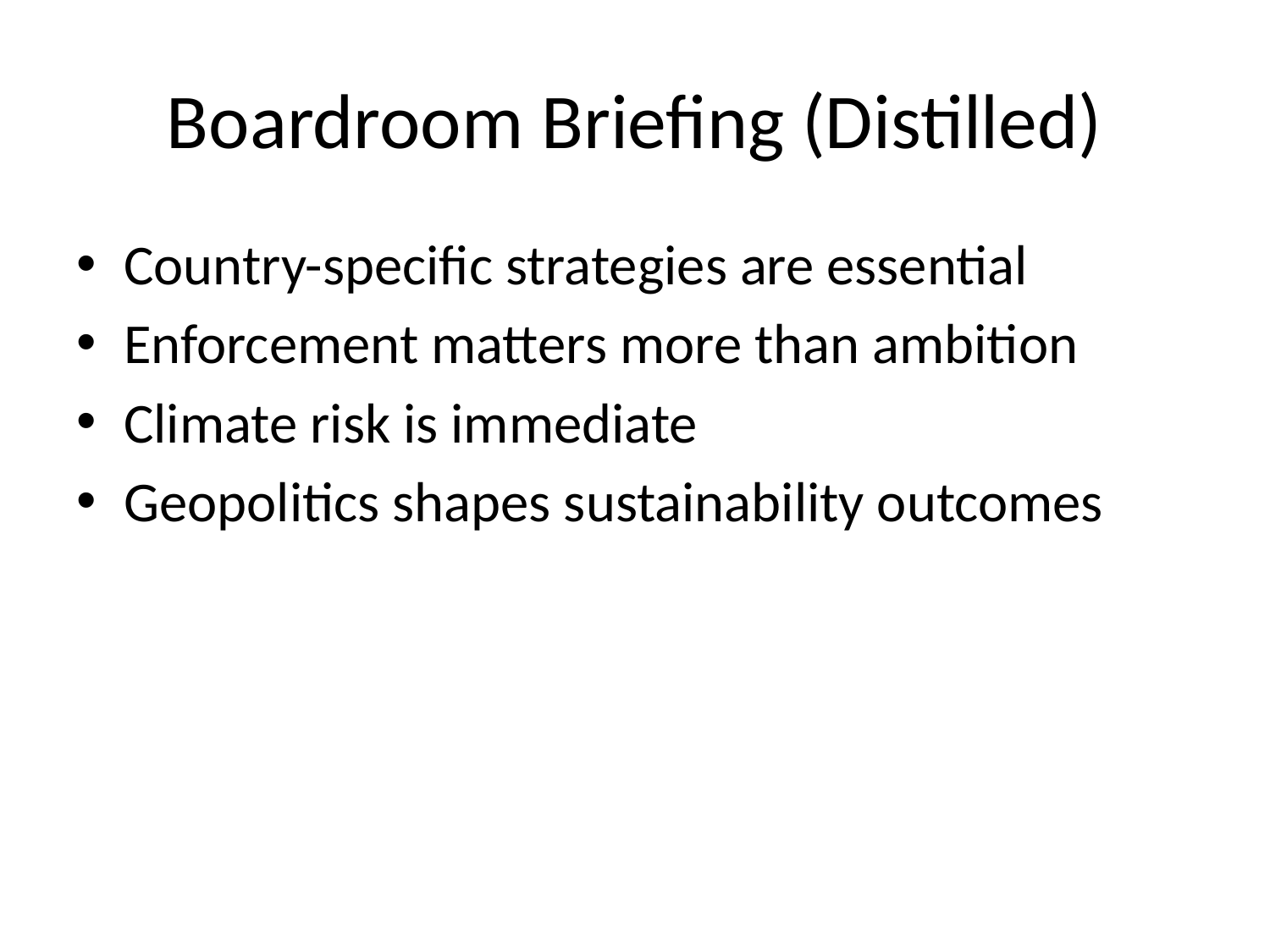

# Boardroom Briefing (Distilled)
Country-specific strategies are essential
Enforcement matters more than ambition
Climate risk is immediate
Geopolitics shapes sustainability outcomes